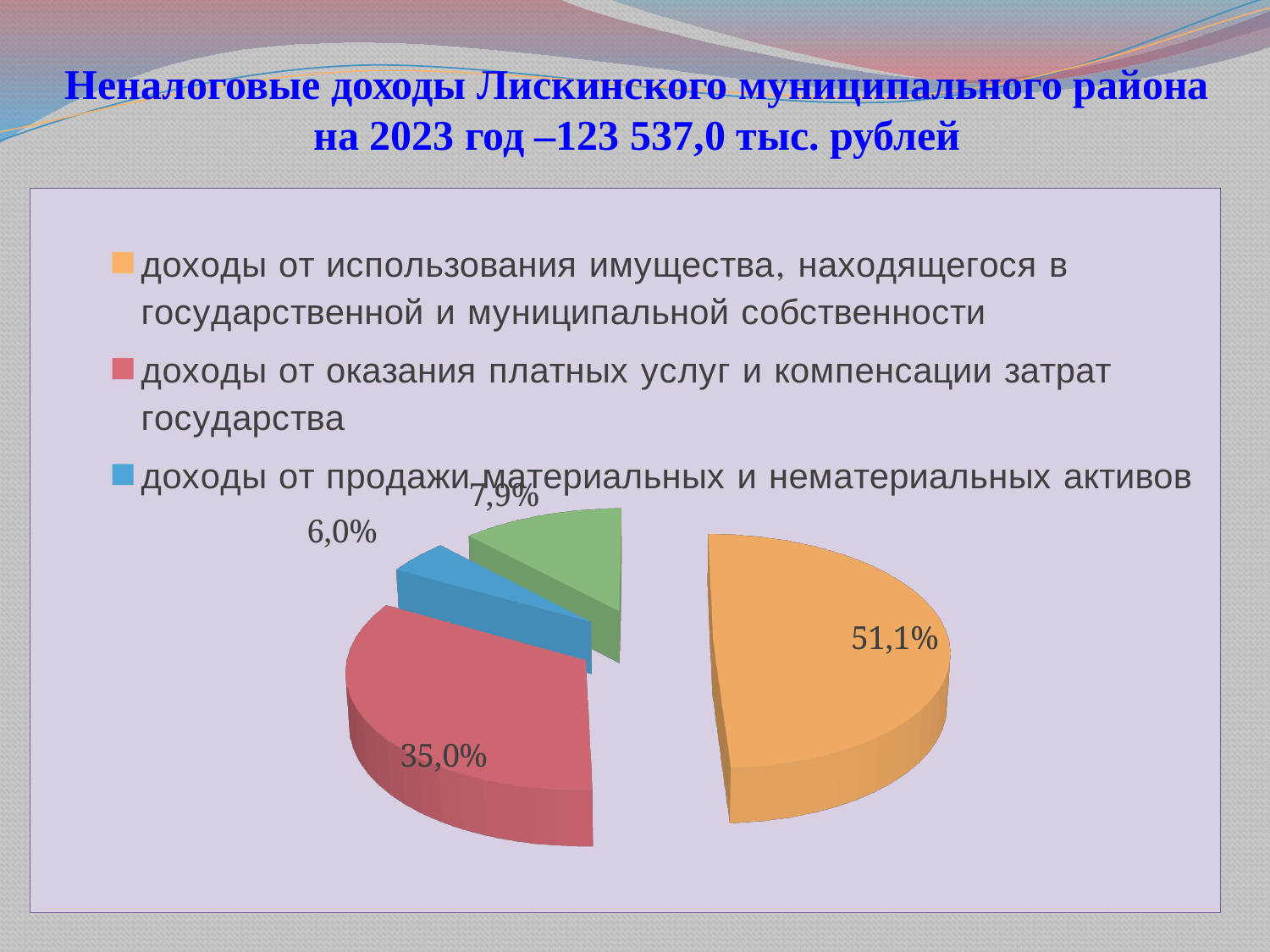

# Неналоговые доходы Лискинского муниципального района на 2023 год –123 537,0 тыс. рублей

[unsupported chart]